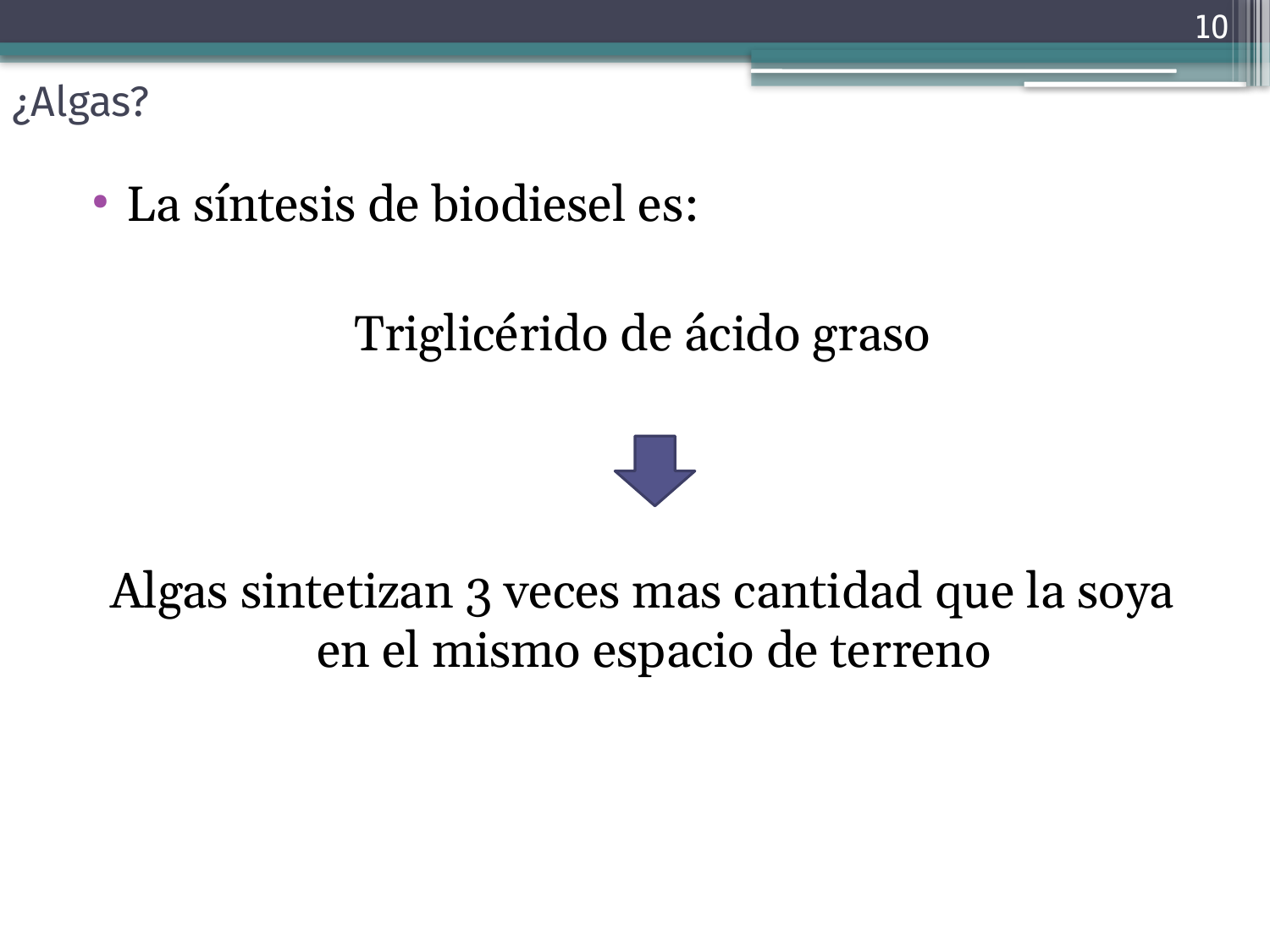

10
# ¿Algas?
La síntesis de biodiesel es:

Triglicérido de ácido graso

Algas sintetizan 3 veces mas cantidad que la soya en el mismo espacio de terreno